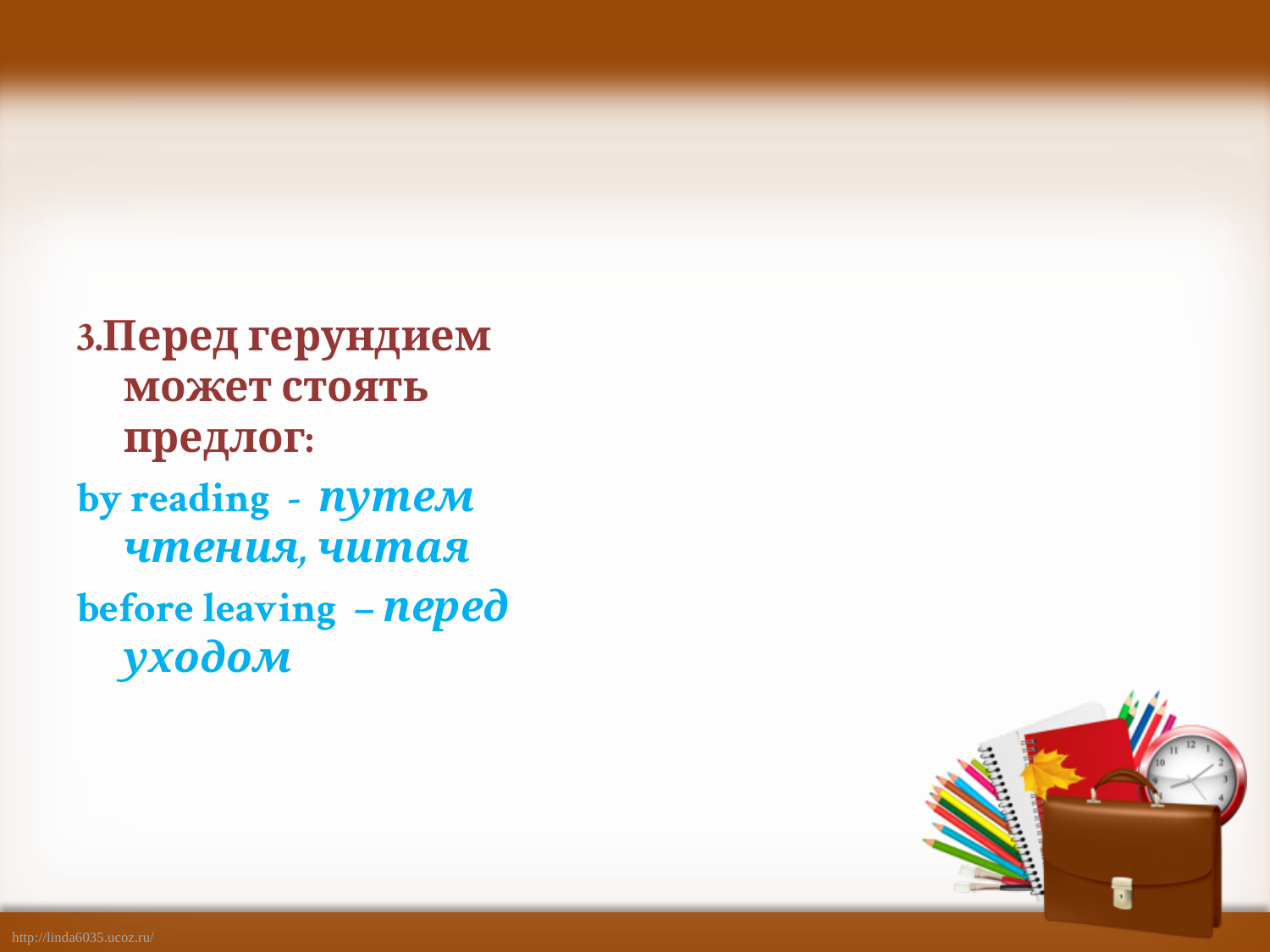

#

3.Перед герундием  может стоять предлог:
by reading  -  путем чтения, читая
before leaving  – перед уходом